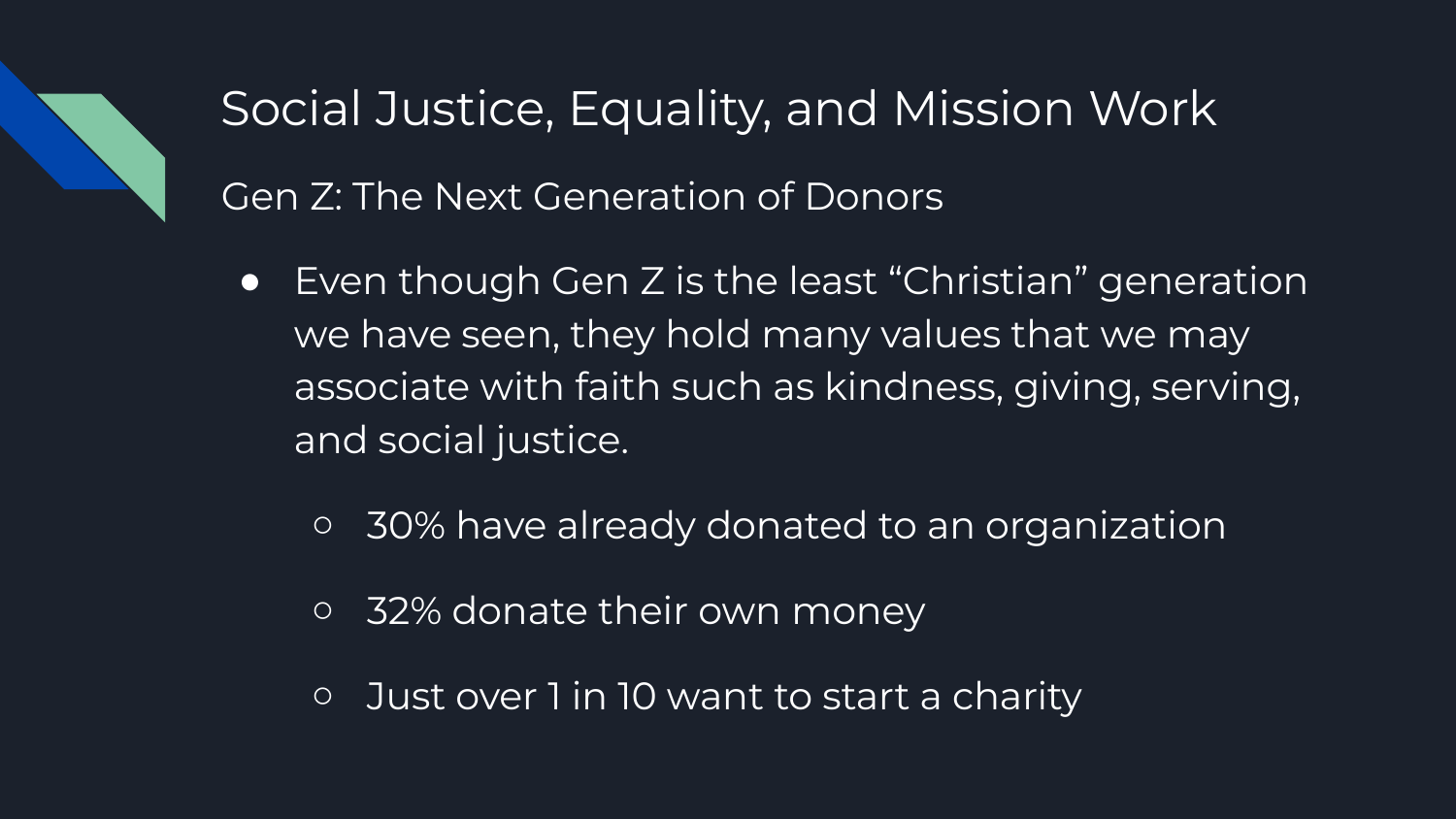

# Social Justice, Equality, and Mission Work
Gen Z: The Next Generation of Donors
Even though Gen Z is the least “Christian” generation we have seen, they hold many values that we may associate with faith such as kindness, giving, serving, and social justice.
30% have already donated to an organization
32% donate their own money
Just over 1 in 10 want to start a charity